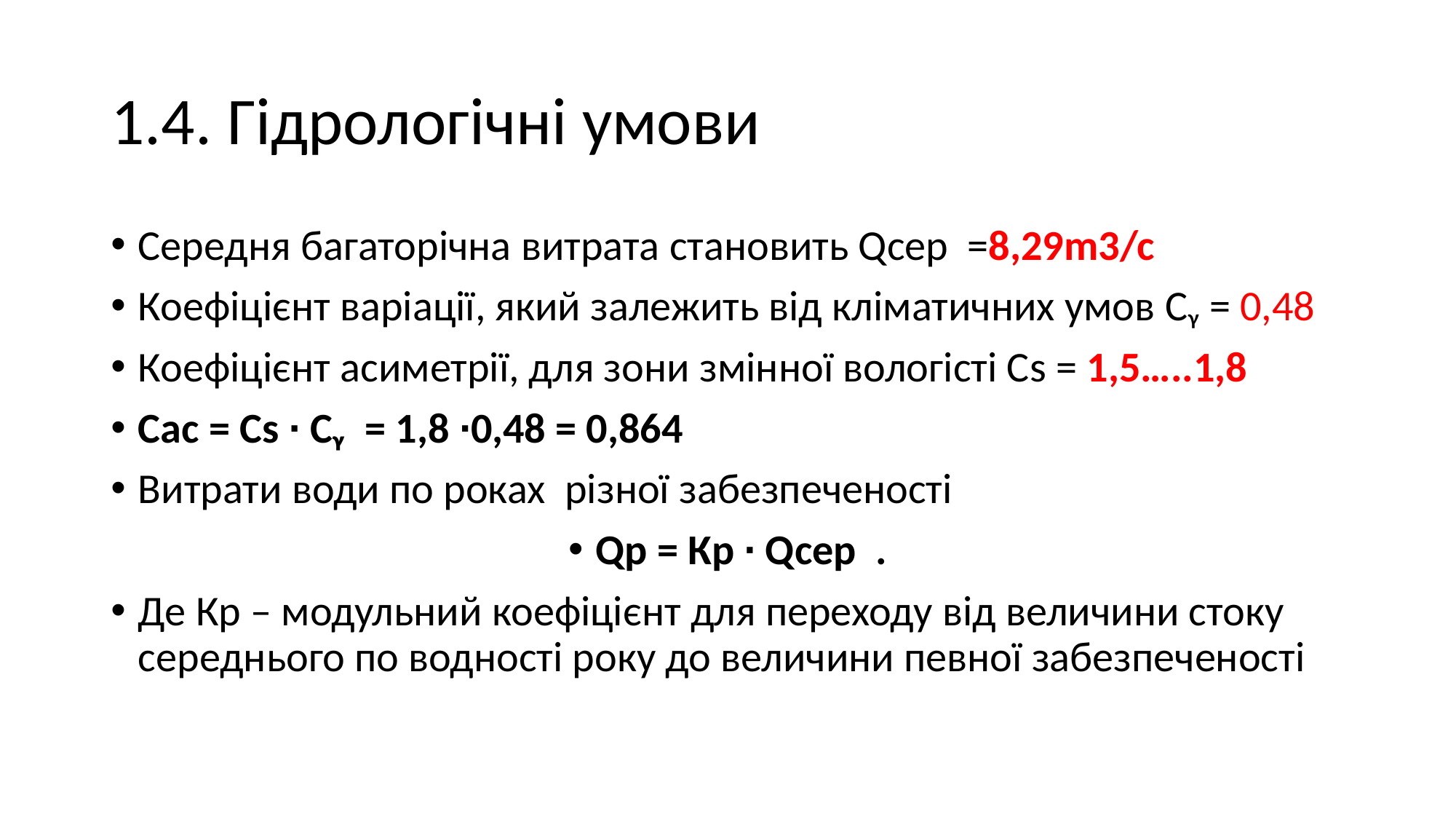

# 1.4. Гідрологічні умови
Середня багаторічна витрата становить Qсер  =8,29m3/c
Коефіцієнт варіації, який залежить від кліматичних умов Cᵧ = 0,48
Коефіцієнт асиметрії, для зони змінної вологісті Сs = 1,5…..1,8
Cac = Cs ∙ Cᵧ  = 1,8 ∙0,48 = 0,864
Витрати води по роках  різної забезпеченості
Qр = Кр ∙ Qсер  .
Де Кр – модульний коефіцієнт для переходу від величини стоку середнього по водності року до величини певної забезпеченості